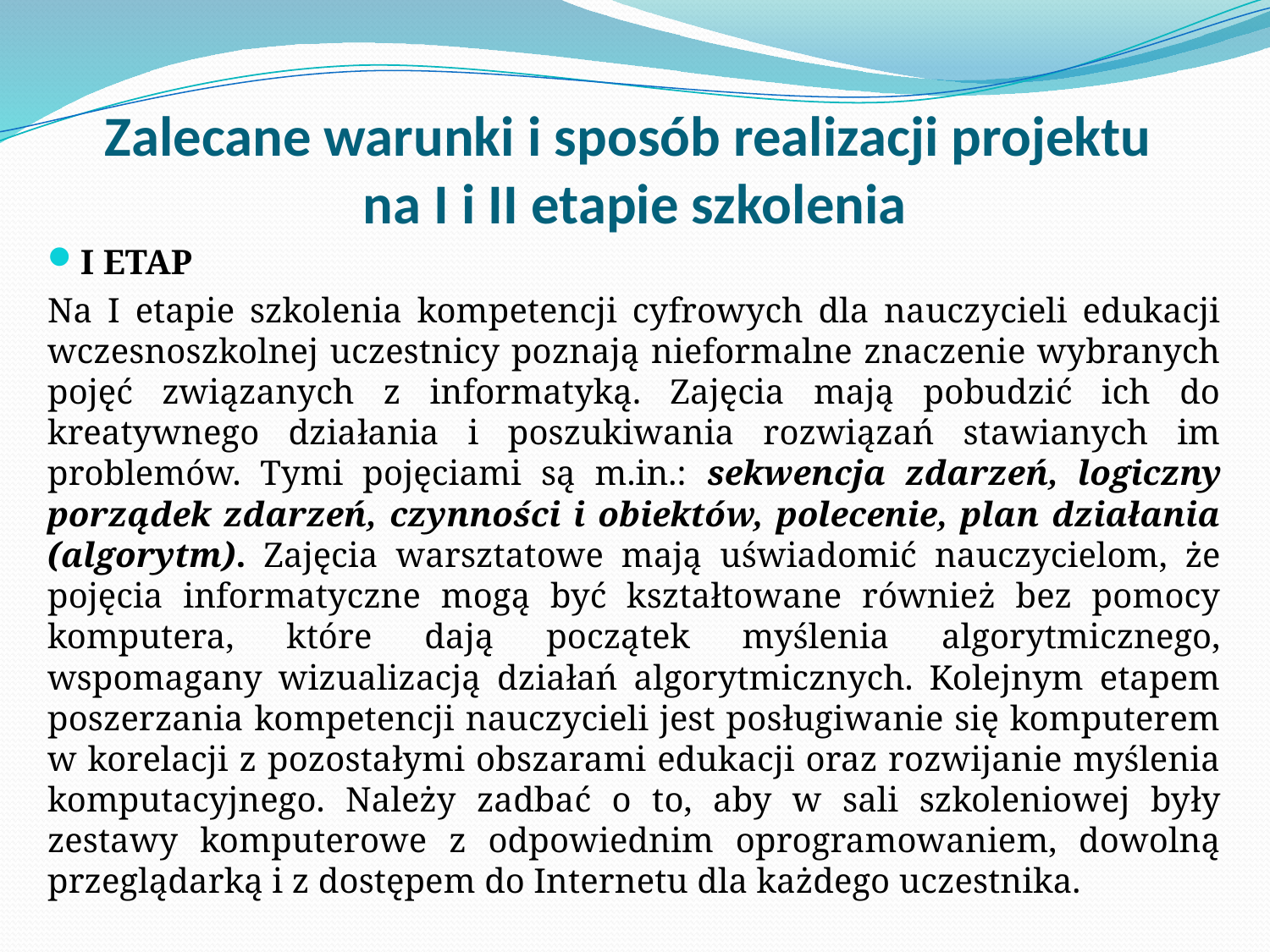

# Zalecane warunki i sposób realizacji projektu na I i II etapie szkolenia
I ETAP
Na I etapie szkolenia kompetencji cyfrowych dla nauczycieli edukacji wczesnoszkolnej uczestnicy poznają nieformalne znaczenie wybranych pojęć związanych z informatyką. Zajęcia mają pobudzić ich do kreatywnego działania i poszukiwania rozwiązań stawianych im problemów. Tymi pojęciami są m.in.: sekwencja zdarzeń, logiczny porządek zdarzeń, czynności i obiektów, polecenie, plan działania (algorytm). Zajęcia warsztatowe mają uświadomić nauczycielom, że pojęcia informatyczne mogą być kształtowane również bez pomocy komputera, które dają początek myślenia algorytmicznego, wspomagany wizualizacją działań algorytmicznych. Kolejnym etapem poszerzania kompetencji nauczycieli jest posługiwanie się komputerem w korelacji z pozostałymi obszarami edukacji oraz rozwijanie myślenia komputacyjnego. Należy zadbać o to, aby w sali szkoleniowej były zestawy komputerowe z odpowiednim oprogramowaniem, dowolną przeglądarką i z dostępem do Internetu dla każdego uczestnika.